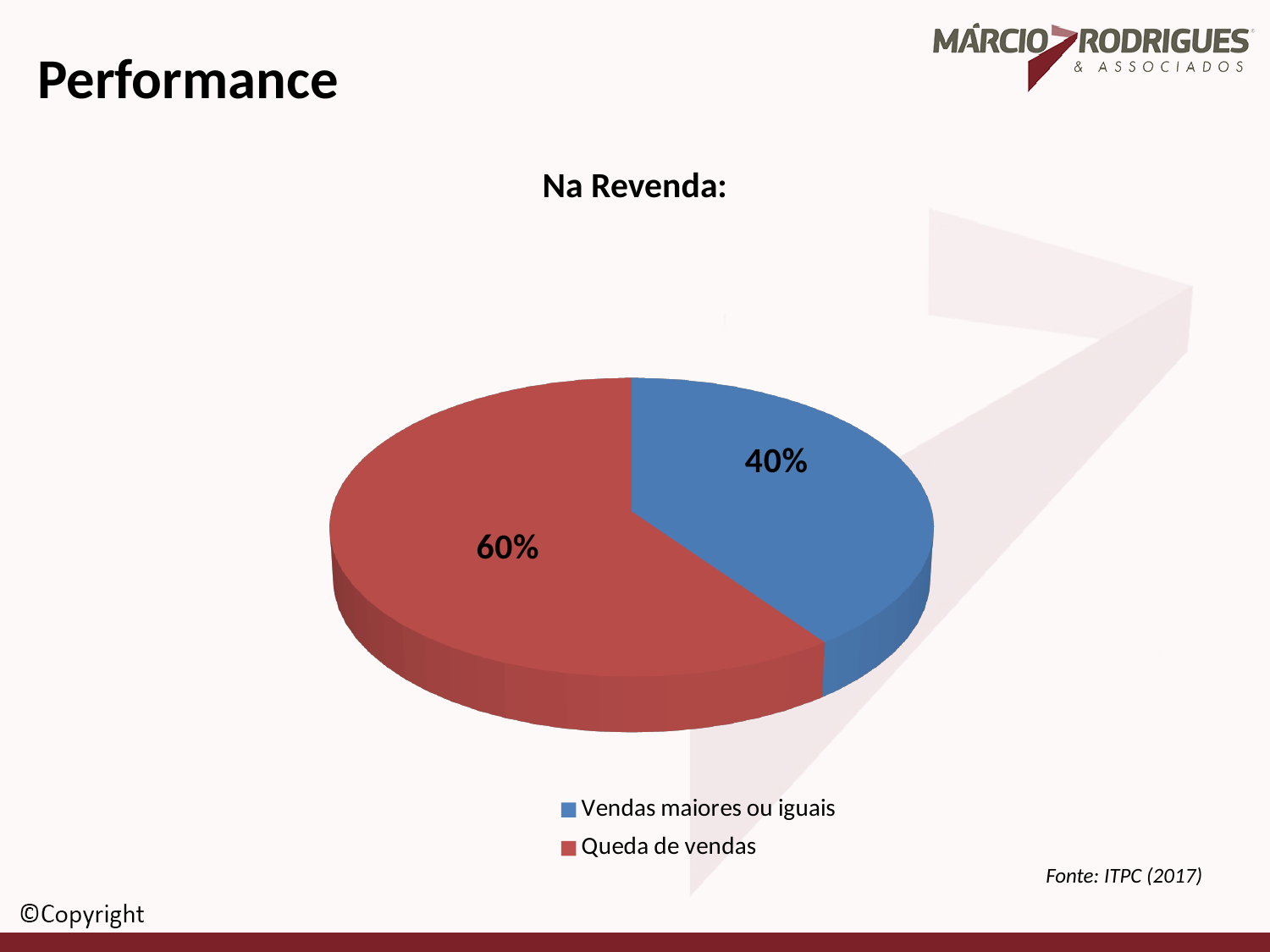

Performance
Na Revenda:

[unsupported chart]

Fonte: ITPC (2017)